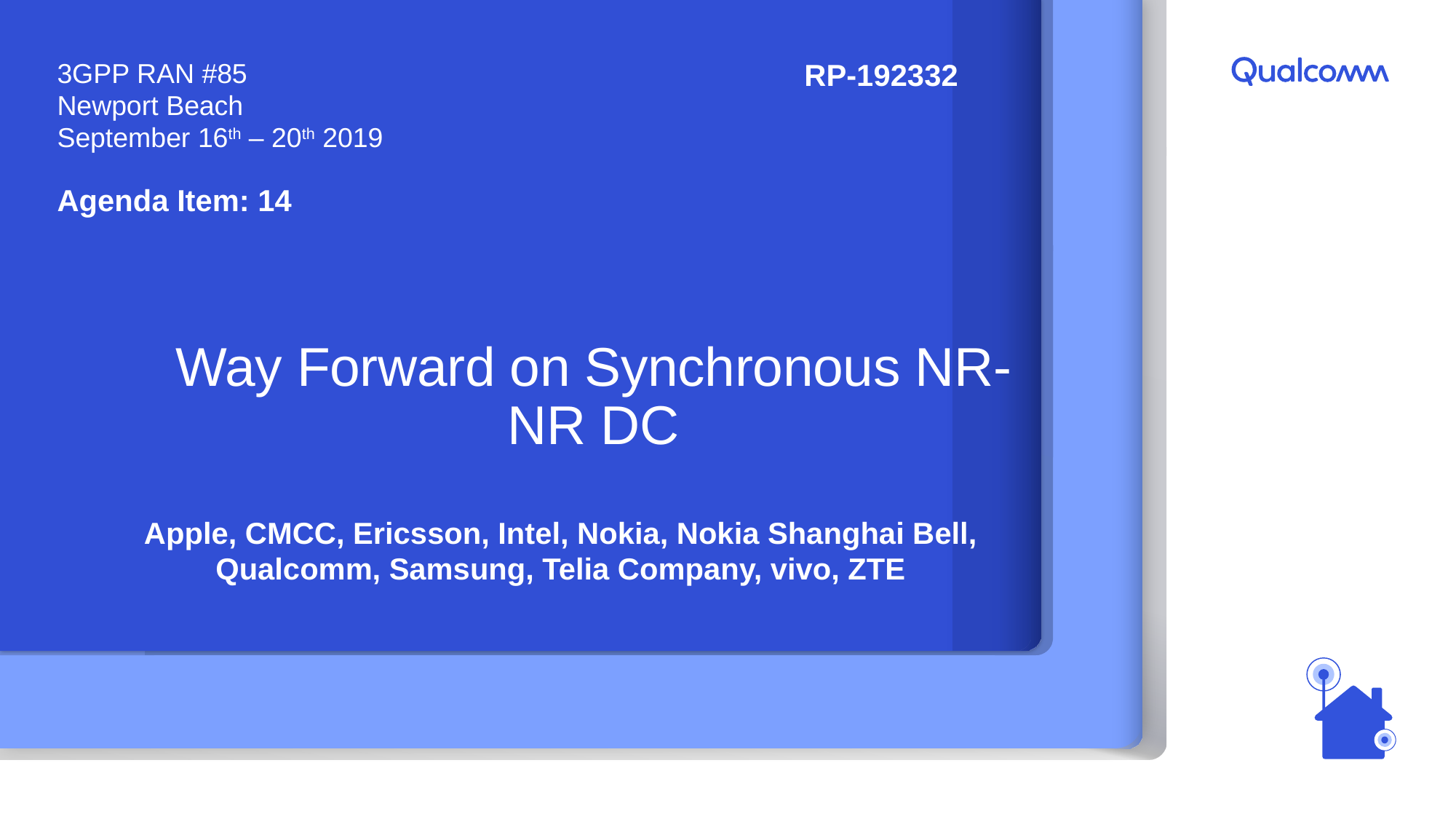

3GPP RAN #85
Newport Beach
September 16th – 20th 2019

Agenda Item: 14

RP-192332

# Way Forward on Synchronous NR-NR DC

Apple, CMCC, Ericsson, Intel, Nokia, Nokia Shanghai Bell, Qualcomm, Samsung, Telia Company, vivo, ZTE